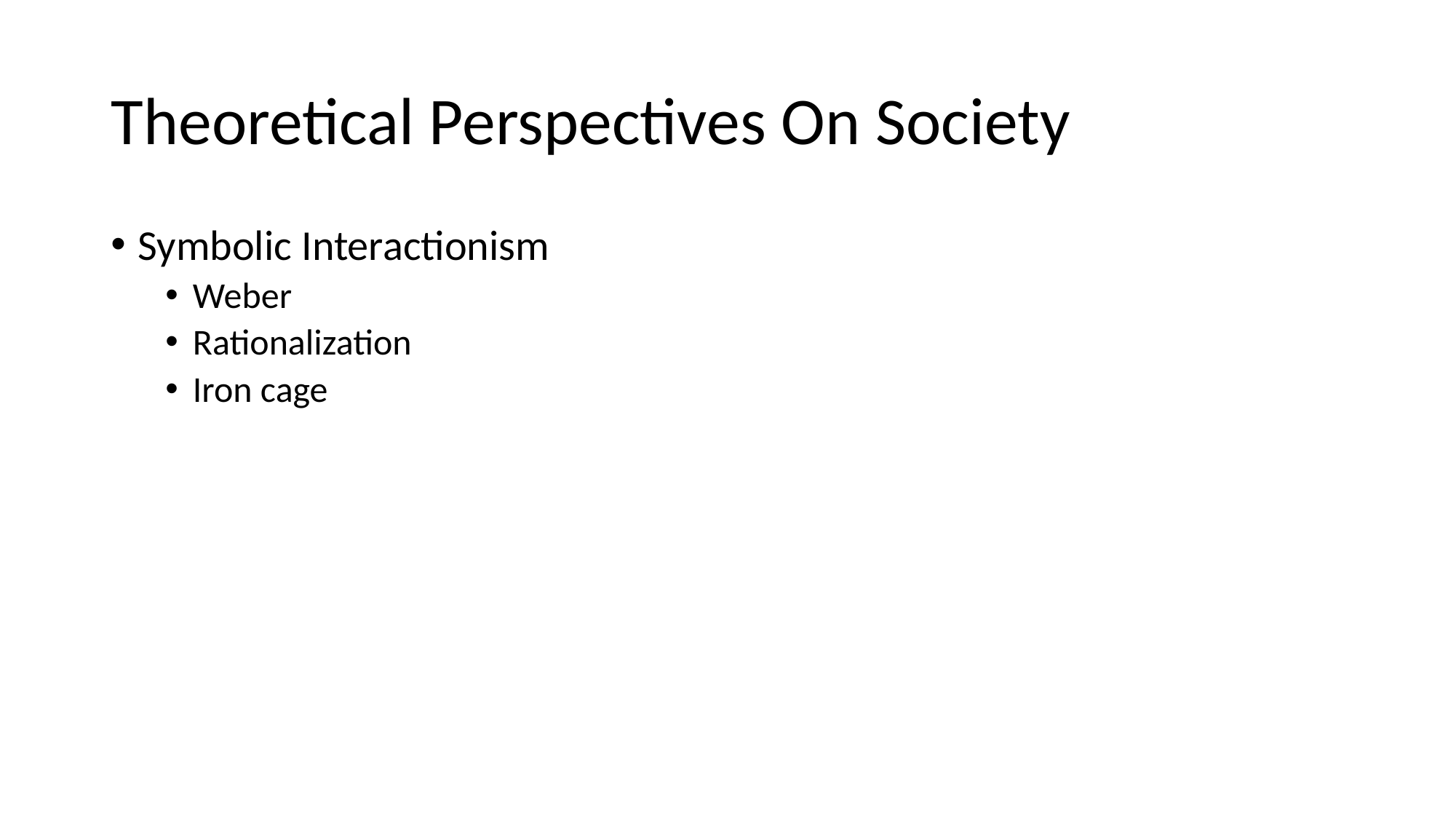

# Theoretical Perspectives On Society
Symbolic Interactionism
Weber
Rationalization
Iron cage